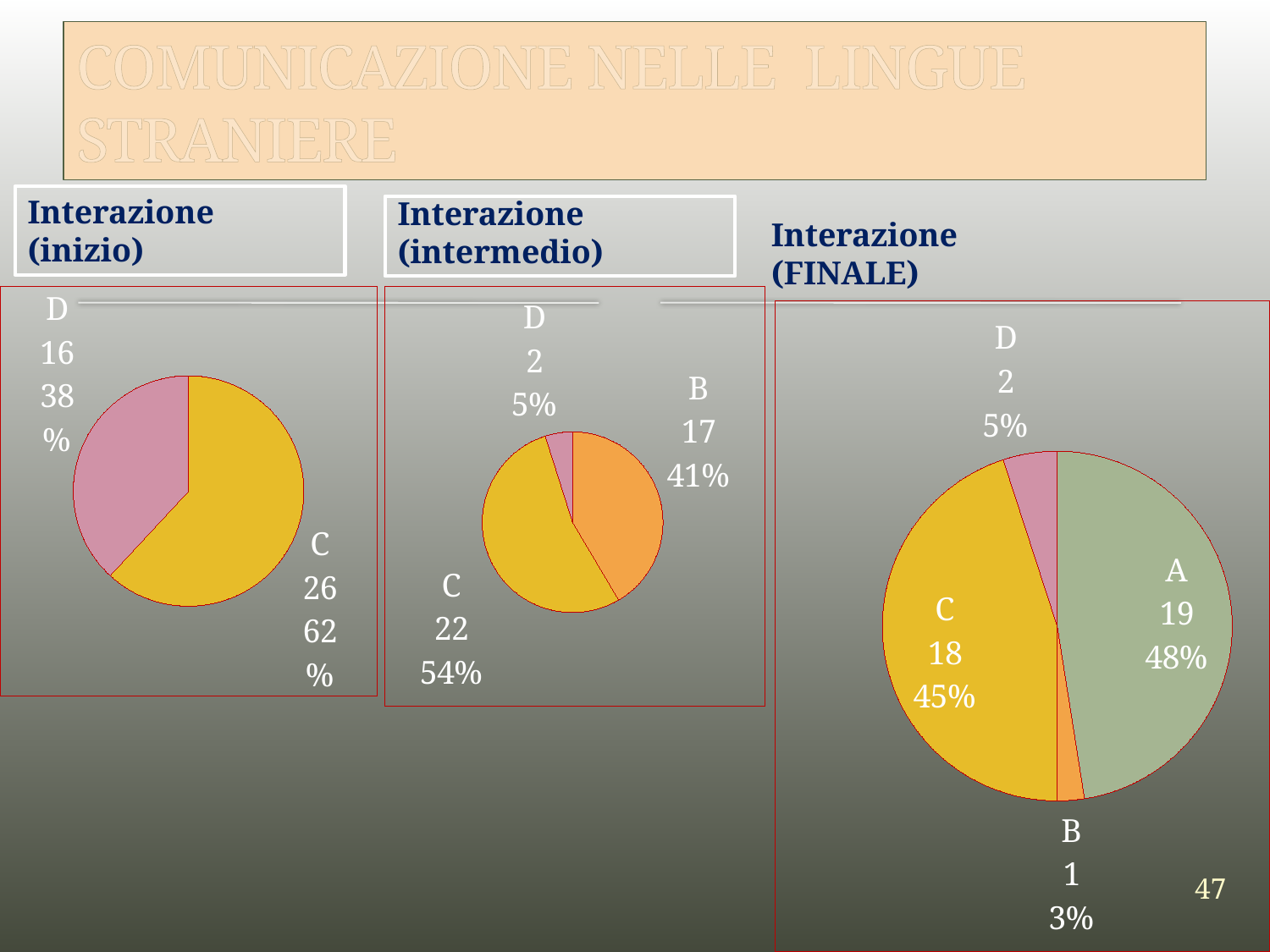

# COMUNICAZIONE NELLE  LINGUE STRANIERE
Interazione
(inizio)
Interazione
(intermedio)
Interazione
(FINALE)

### Chart

| Category | Vendite |
|---|---|
| A | 0.0 |
| B | 0.0 |
| C | 26.0 |
| D | 16.0 |

### Chart

| Category | Vendite |
|---|---|
| A | 0.0 |
| B | 17.0 |
| C | 22.0 |
| D | 2.0 |

### Chart

| Category | Vendite |
|---|---|
| A | 19.0 |
| B | 1.0 |
| C | 18.0 |
| D | 2.0 |
47